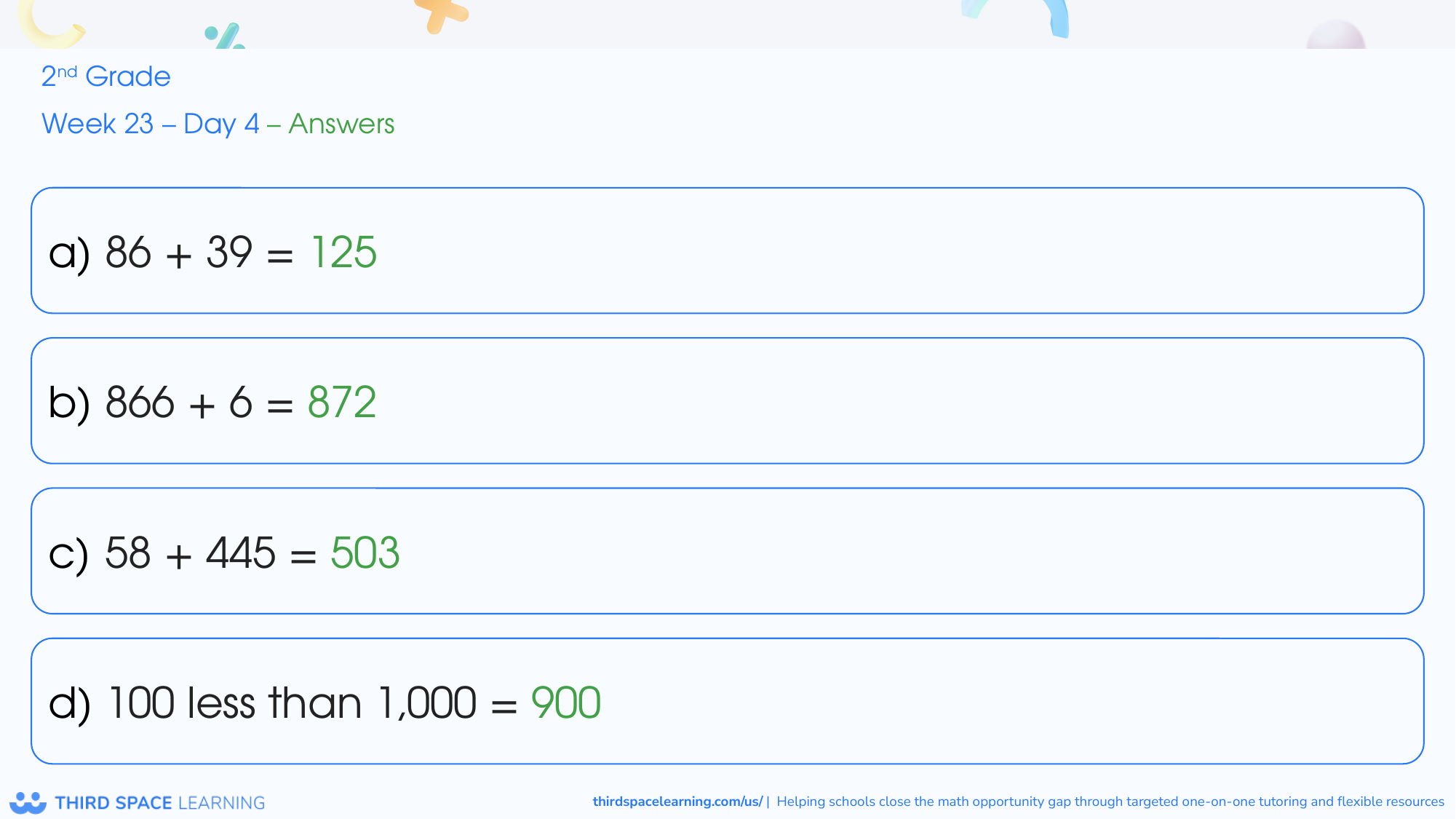

2nd Grade
Week 23 – Day 4 – Answers
86 + 39 = 125
866 + 6 = 872
58 + 445 = 503
100 less than 1,000 = 900